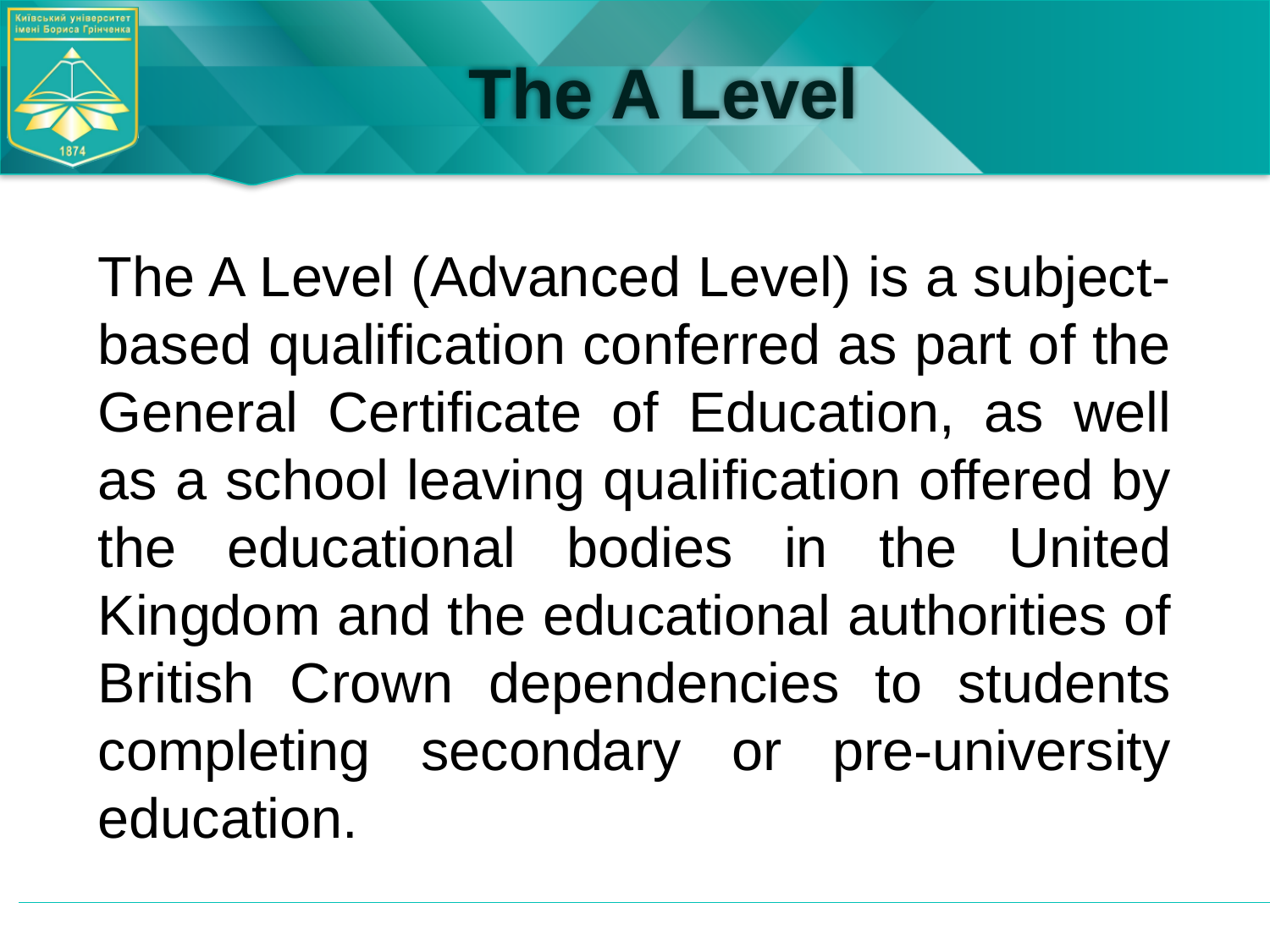

# The A Level
The A Level (Advanced Level) is a subject-based qualification conferred as part of the General Certificate of Education, as well as a school leaving qualification offered by the educational bodies in the United Kingdom and the educational authorities of British Crown dependencies to students completing secondary or pre-university education.